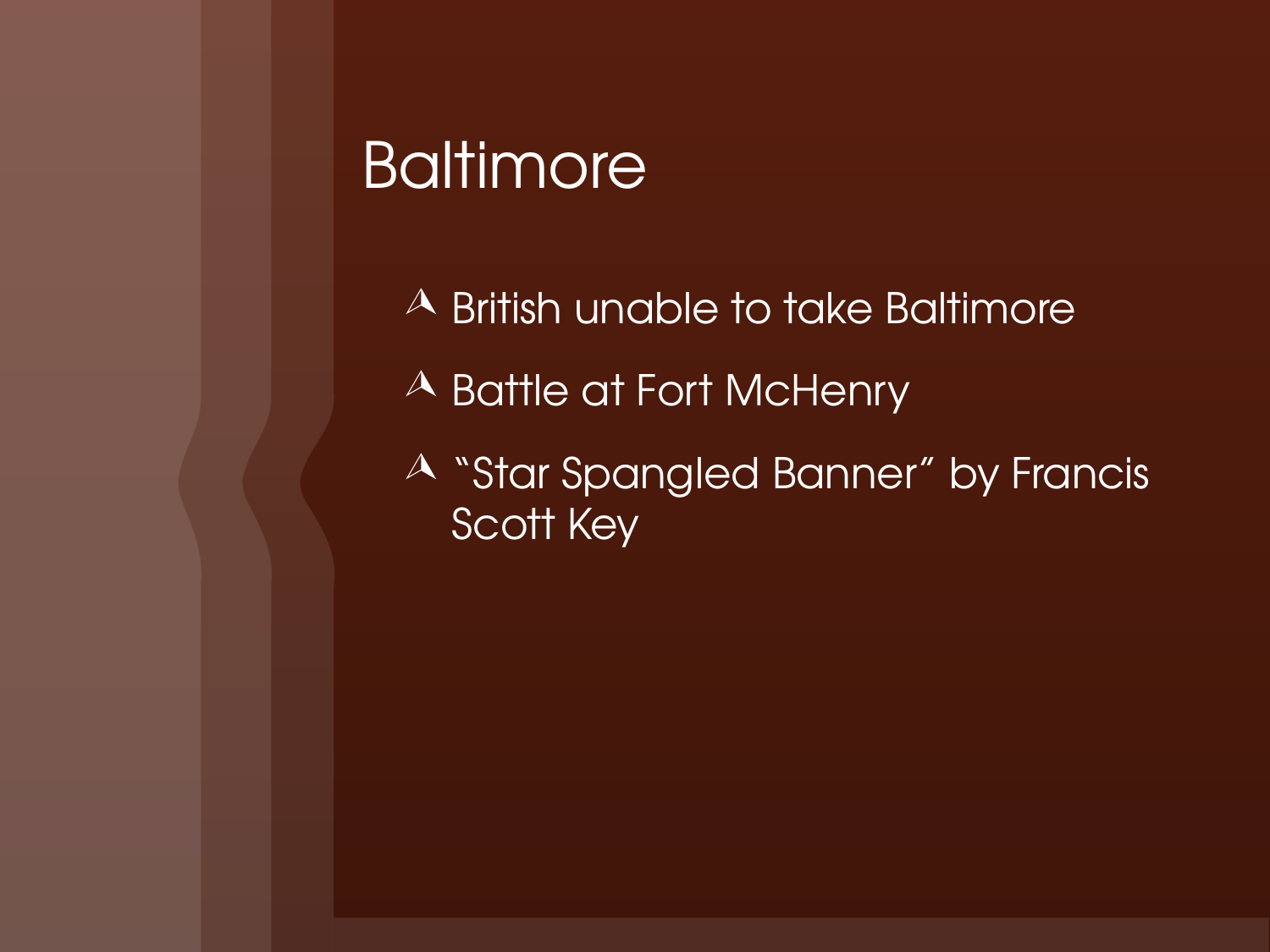

# Baltimore
British unable to take Baltimore
Battle at Fort McHenry
“Star Spangled Banner” by Francis Scott Key